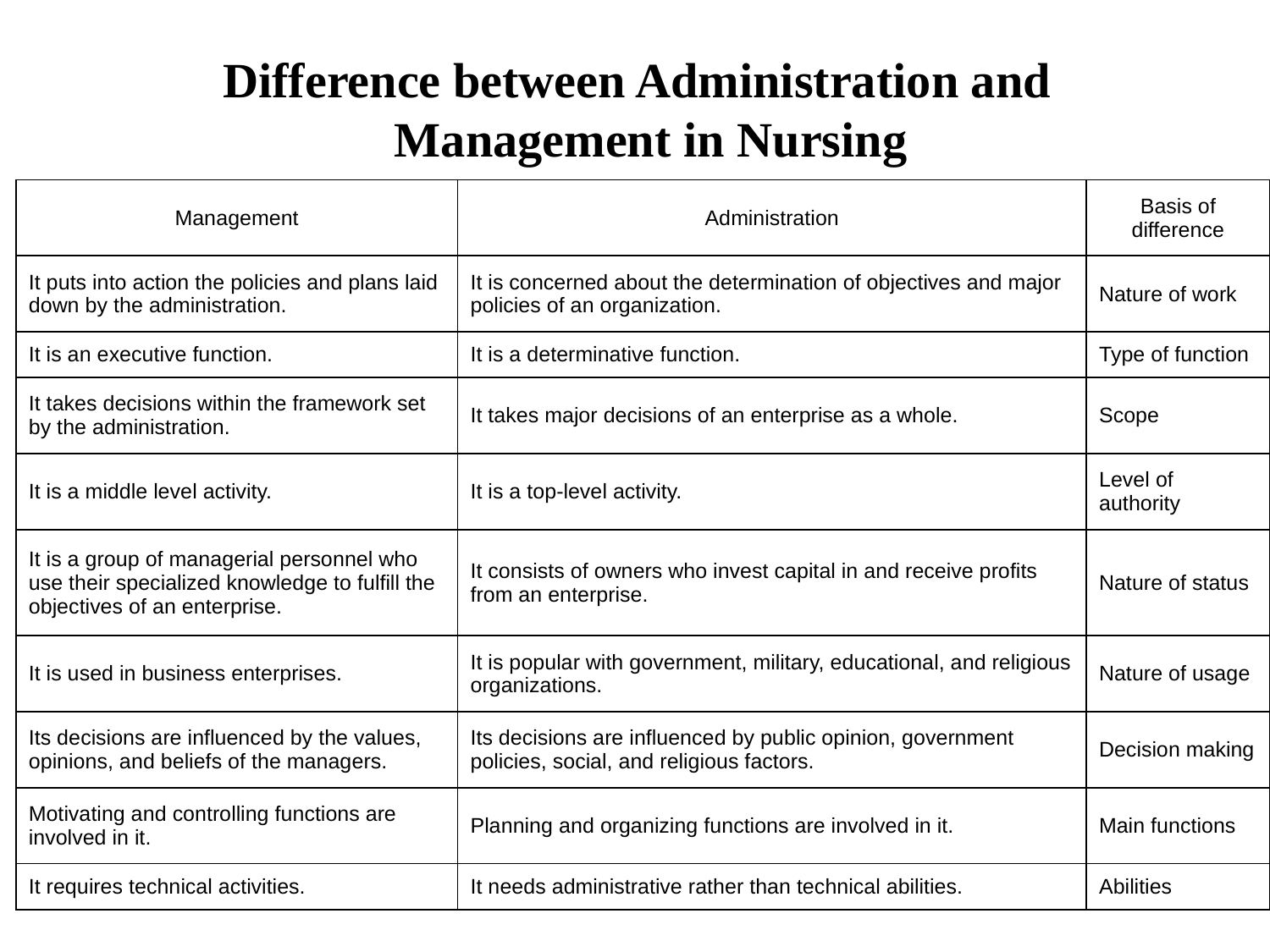

Difference between Administration and Management in Nursing

| Management | Administration | Basis of difference |
| --- | --- | --- |
| It puts into action the policies and plans laid down by the administration. | It is concerned about the determination of objectives and major policies of an organization. | Nature of work |
| It is an executive function. | It is a determinative function. | Type of function |
| It takes decisions within the framework set by the administration. | It takes major decisions of an enterprise as a whole. | Scope |
| It is a middle level activity. | It is a top-level activity. | Level of authority |
| It is a group of managerial personnel who use their specialized knowledge to fulfill the objectives of an enterprise. | It consists of owners who invest capital in and receive profits from an enterprise. | Nature of status |
| It is used in business enterprises. | It is popular with government, military, educational, and religious organizations. | Nature of usage |
| Its decisions are influenced by the values, opinions, and beliefs of the managers. | Its decisions are influenced by public opinion, government policies, social, and religious factors. | Decision making |
| Motivating and controlling functions are involved in it. | Planning and organizing functions are involved in it. | Main functions |
| It requires technical activities. | It needs administrative rather than technical abilities. | Abilities |